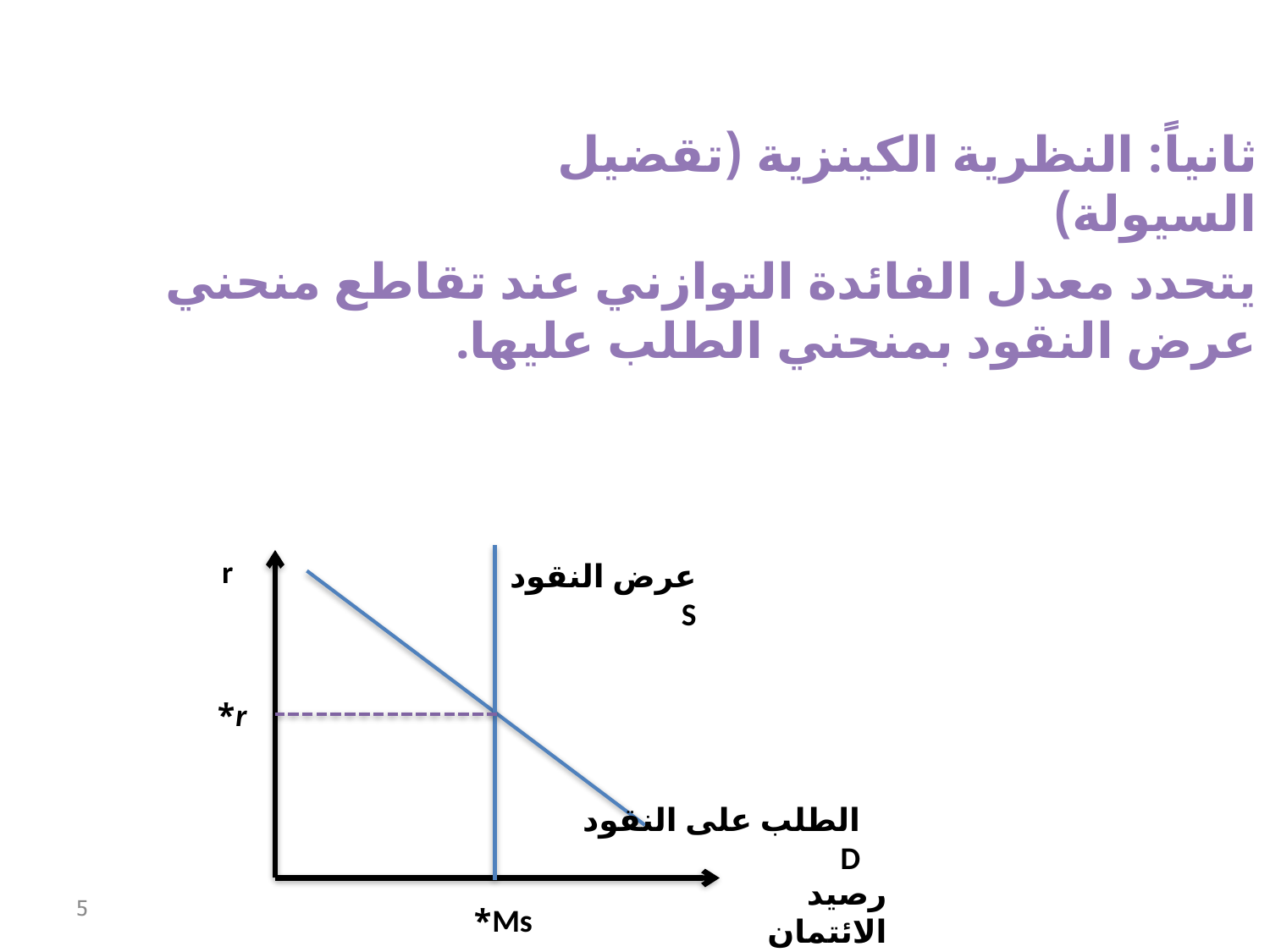

ثانياً: النظرية الكينزية (تقضيل السيولة)
	يتحدد معدل الفائدة التوازني عند تقاطع منحني عرض النقود بمنحني 	الطلب عليها.

r
عرض النقود S
r*
الطلب على النقود D
رصيد الائتمان
5
Ms*